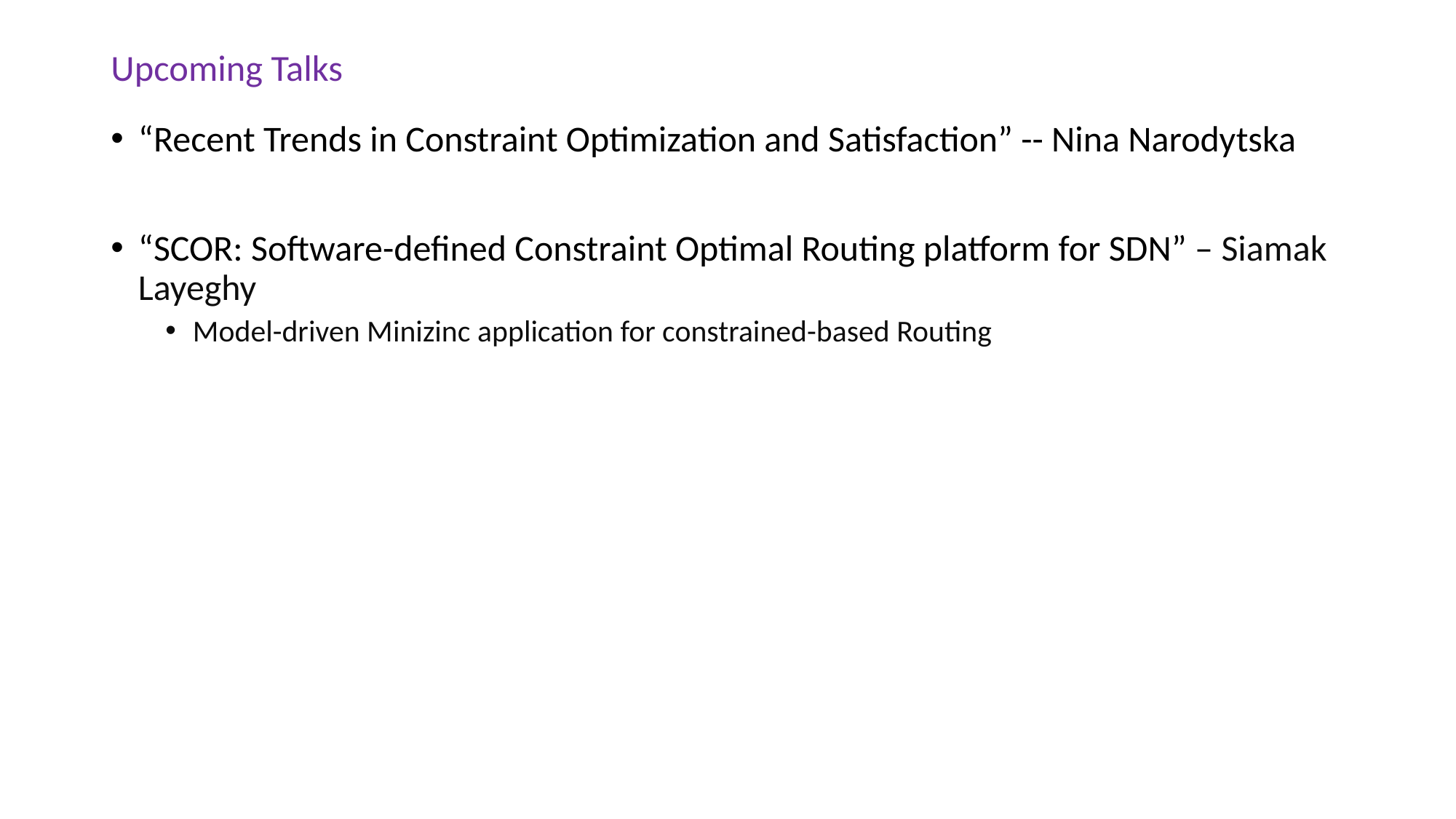

# Upcoming Talks
“Recent Trends in Constraint Optimization and Satisfaction” -- Nina Narodytska

“SCOR: Software-defined Constraint Optimal Routing platform for SDN” – Siamak Layeghy
Model-driven Minizinc application for constrained-based Routing